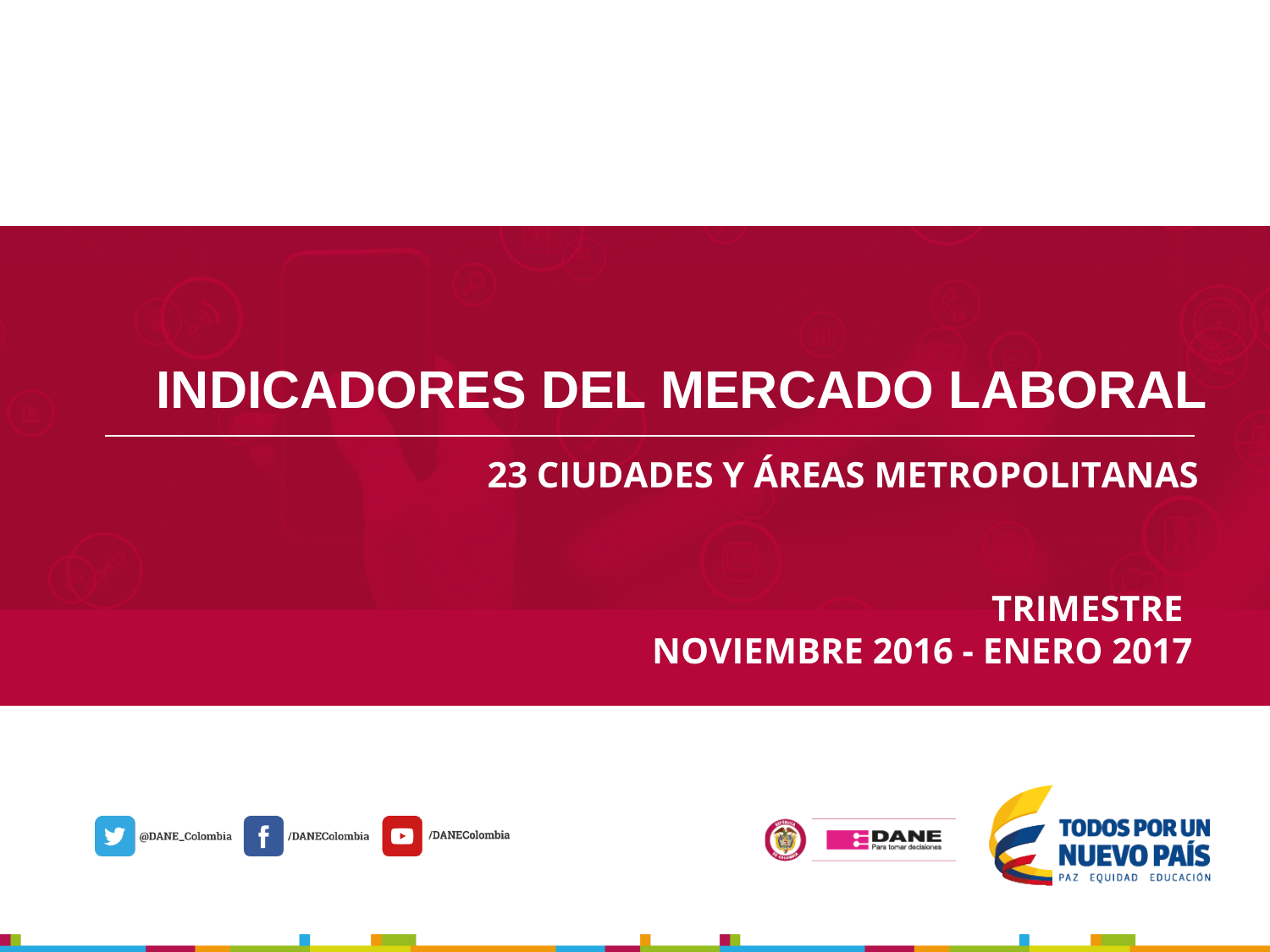

INDICADORES DEL MERCADO LABORAL
23 CIUDADES Y ÁREAS METROPOLITANAS

TRIMESTRE
NOVIEMBRE 2016 - ENERO 2017